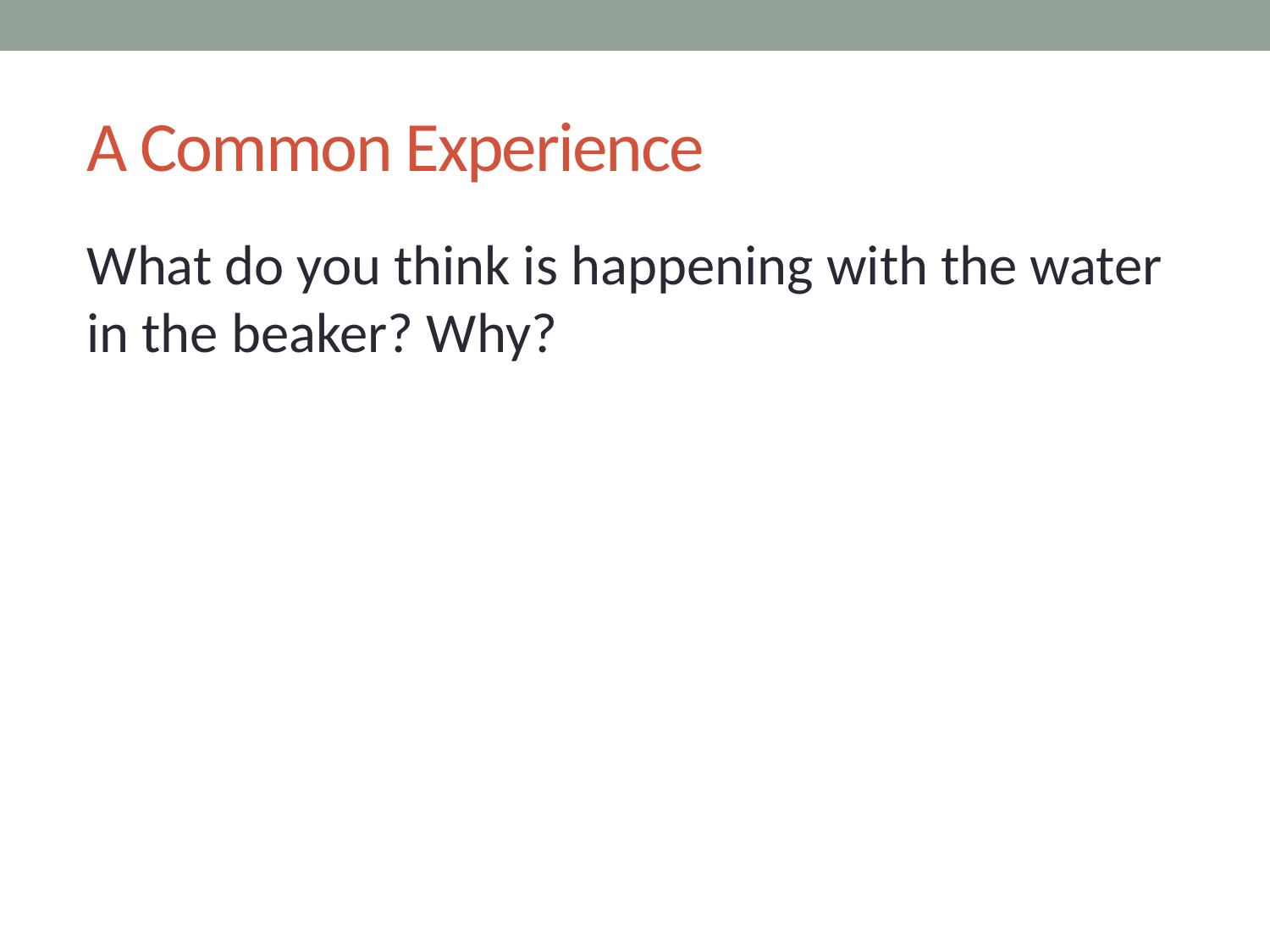

# A Common Experience
What do you think is happening with the water in the beaker? Why?